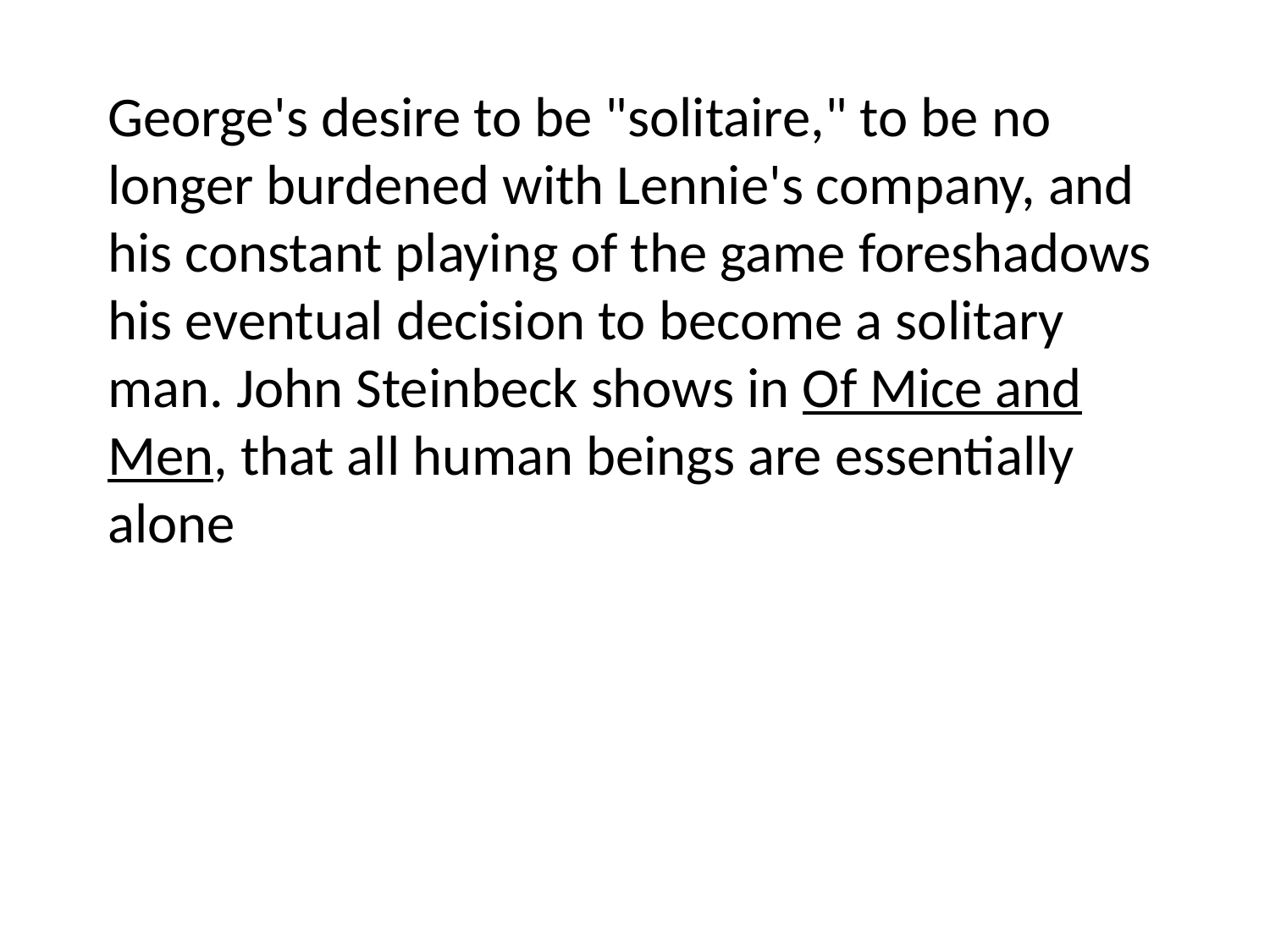

George's desire to be "solitaire," to be no longer burdened with Lennie's company, and his constant playing of the game foreshadows his eventual decision to become a solitary man. John Steinbeck shows in Of Mice and Men, that all human beings are essentially alone